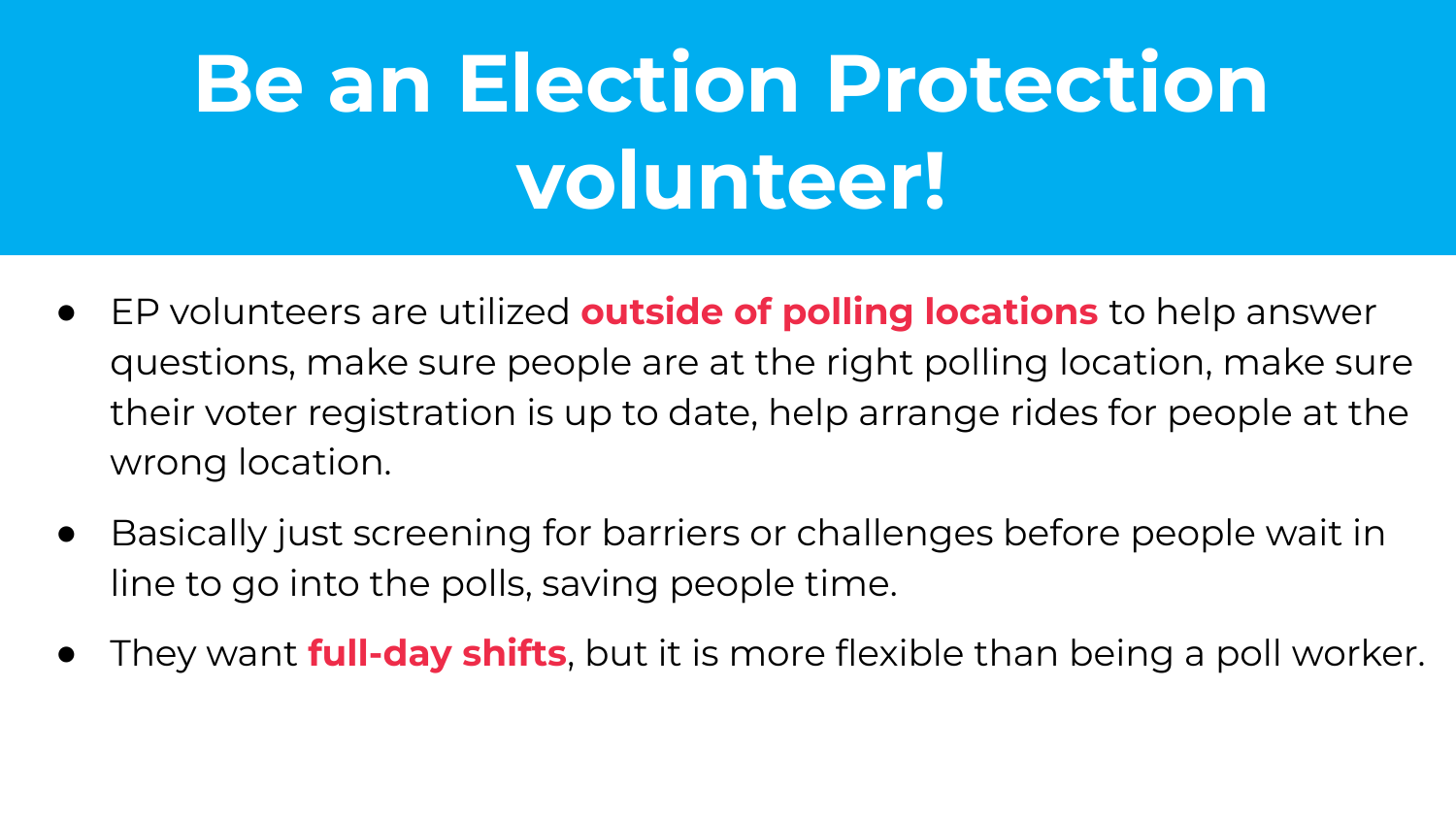

Be an Election Protection volunteer!
EP volunteers are utilized outside of polling locations to help answer questions, make sure people are at the right polling location, make sure their voter registration is up to date, help arrange rides for people at the wrong location.
Basically just screening for barriers or challenges before people wait in line to go into the polls, saving people time.
They want full-day shifts, but it is more flexible than being a poll worker.